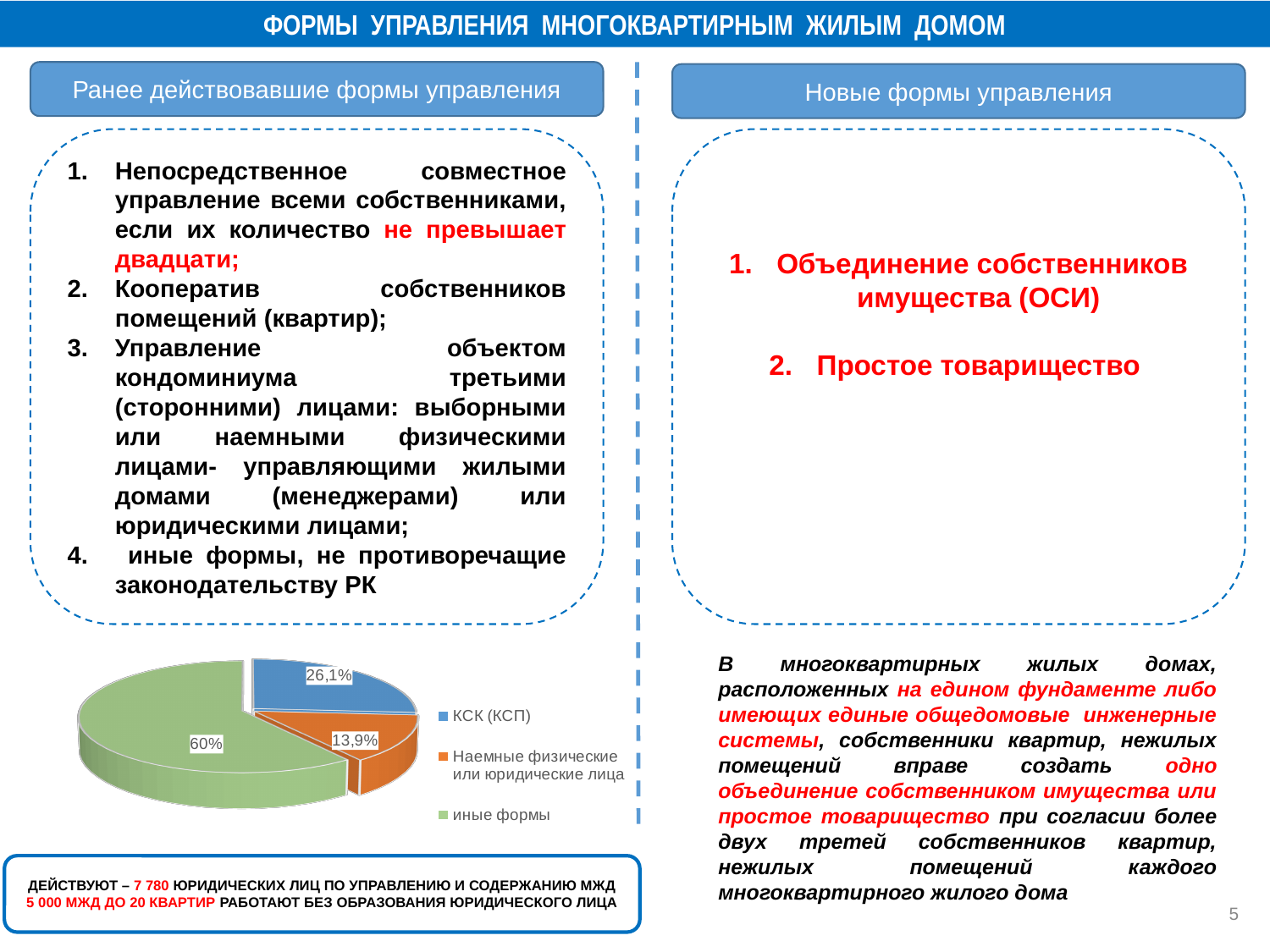

ФОРМЫ  УПРАВЛЕНИЯ  МНОГОКВАРТИРНЫМ  ЖИЛЫМ  ДОМОМ
Ранее действовавшие формы управления
Новые формы управления
Непосредственное совместное управление всеми собственниками, если их количество не превышает двадцати;
Кооператив собственников помещений (квартир);
Управление объектом кондоминиума третьими (сторонними) лицами: выборными или наемными физическими лицами- управляющими жилыми домами (менеджерами) или юридическими лицами;
 иные формы, не противоречащие законодательству РК
Объединение собственников имущества (ОСИ)

Простое товарищество

[unsupported chart]

В многоквартирных жилых домах, расположенных на едином фундаменте либо имеющих единые общедомовые  инженерные системы, собственники квартир, нежилых помещений вправе создать одно объединение собственником имущества или простое товарищество при согласии более двух третей собственников квартир, нежилых помещений каждого многоквартирного жилого дома
ДЕЙСТВУЮТ – 7 780 ЮРИДИЧЕСКИХ ЛИЦ ПО УПРАВЛЕНИЮ И СОДЕРЖАНИЮ МЖД
5 000 МЖД ДО 20 КВАРТИР РАБОТАЮТ БЕЗ ОБРАЗОВАНИЯ ЮРИДИЧЕСКОГО ЛИЦА
5